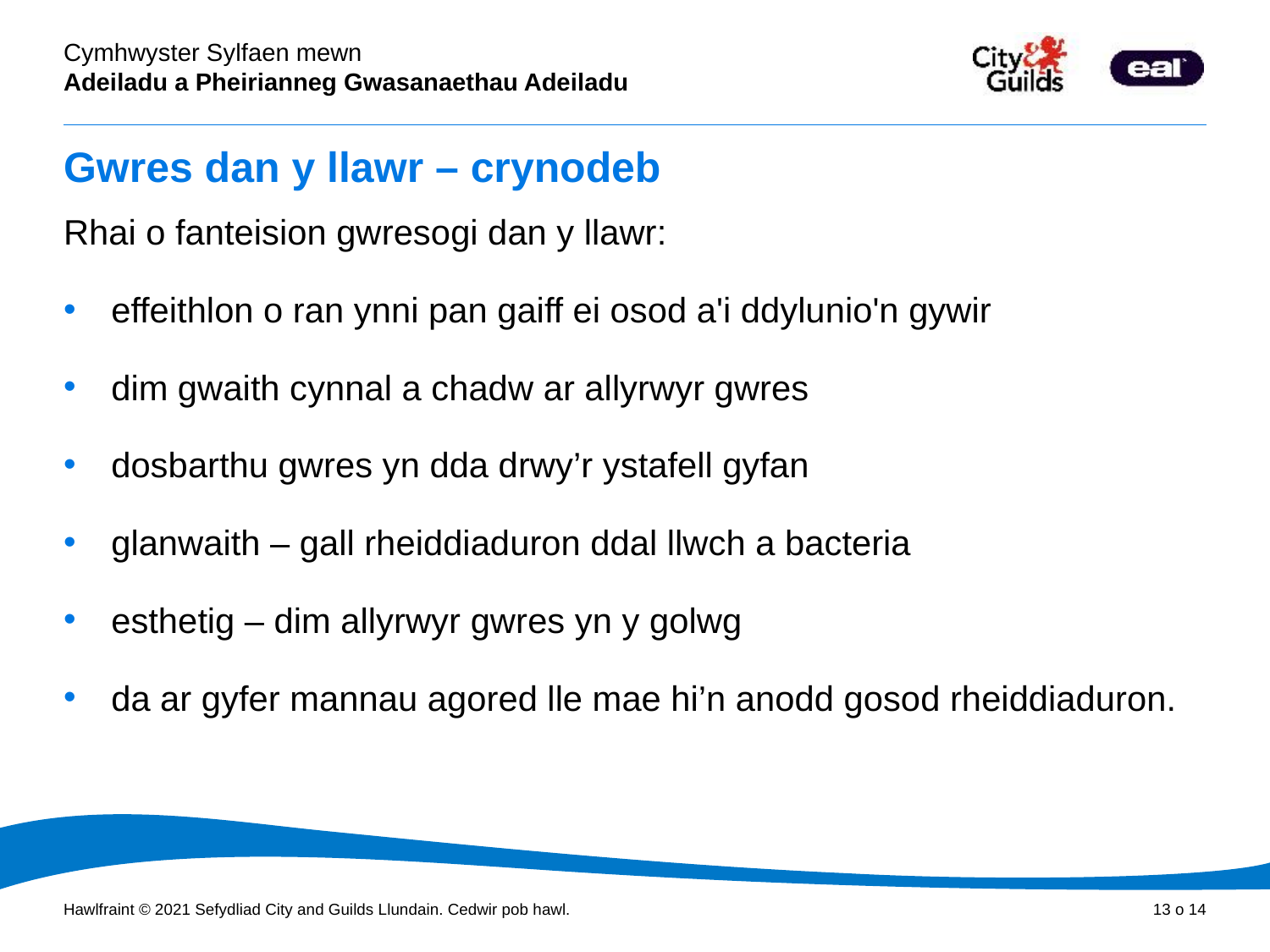

# Gwres dan y llawr – crynodeb
Rhai o fanteision gwresogi dan y llawr:
effeithlon o ran ynni pan gaiff ei osod a'i ddylunio'n gywir
dim gwaith cynnal a chadw ar allyrwyr gwres
dosbarthu gwres yn dda drwy’r ystafell gyfan
glanwaith – gall rheiddiaduron ddal llwch a bacteria
esthetig – dim allyrwyr gwres yn y golwg
da ar gyfer mannau agored lle mae hi’n anodd gosod rheiddiaduron.